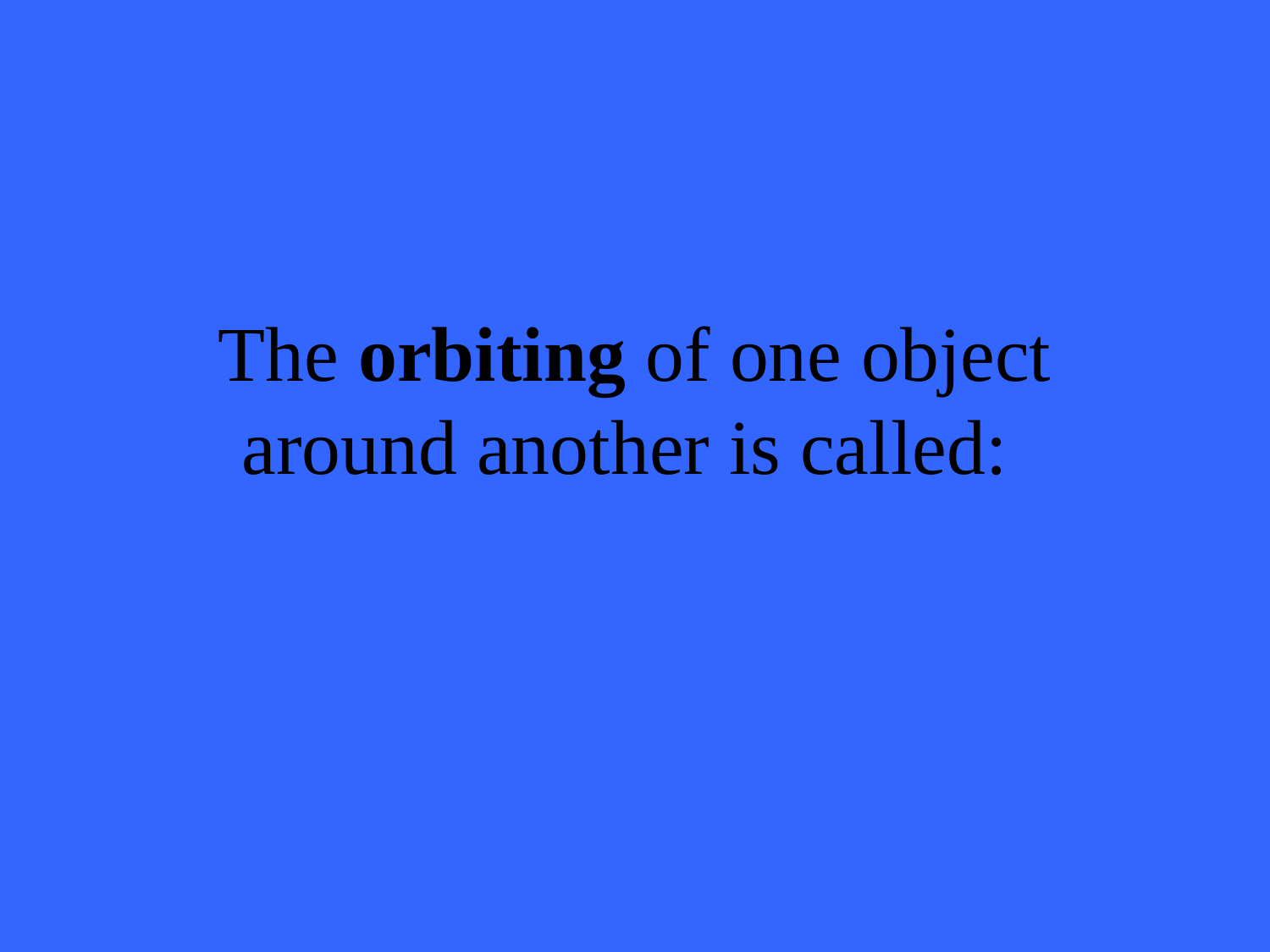

# The orbiting of one object around another is called: